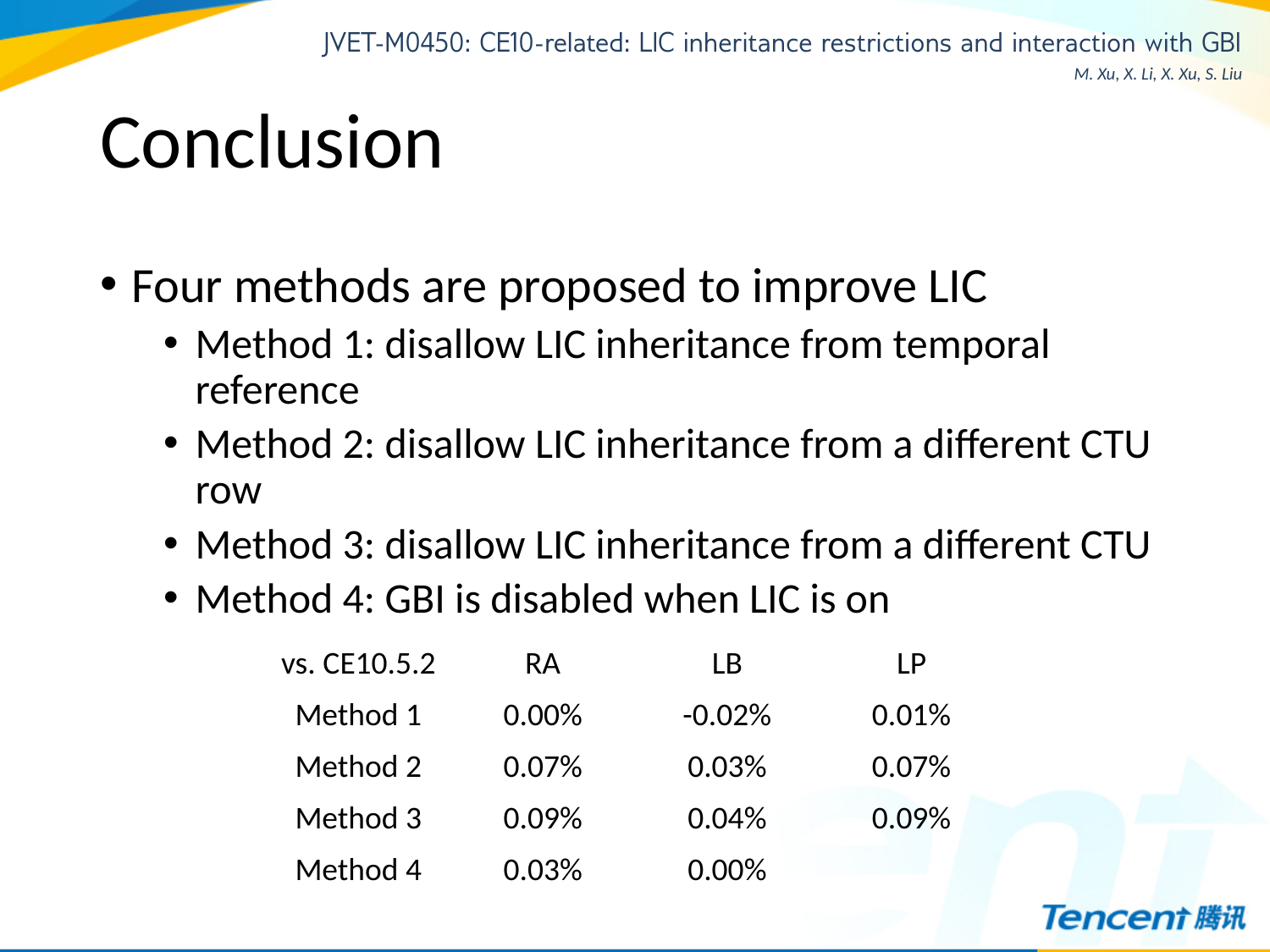

# Conclusion
Four methods are proposed to improve LIC
Method 1: disallow LIC inheritance from temporal reference
Method 2: disallow LIC inheritance from a different CTU row
Method 3: disallow LIC inheritance from a different CTU
Method 4: GBI is disabled when LIC is on

| vs. CE10.5.2 | RA | LB | LP |
| --- | --- | --- | --- |
| Method 1 | 0.00% | -0.02% | 0.01% |
| Method 2 | 0.07% | 0.03% | 0.07% |
| Method 3 | 0.09% | 0.04% | 0.09% |
| Method 4 | 0.03% | 0.00% |  |